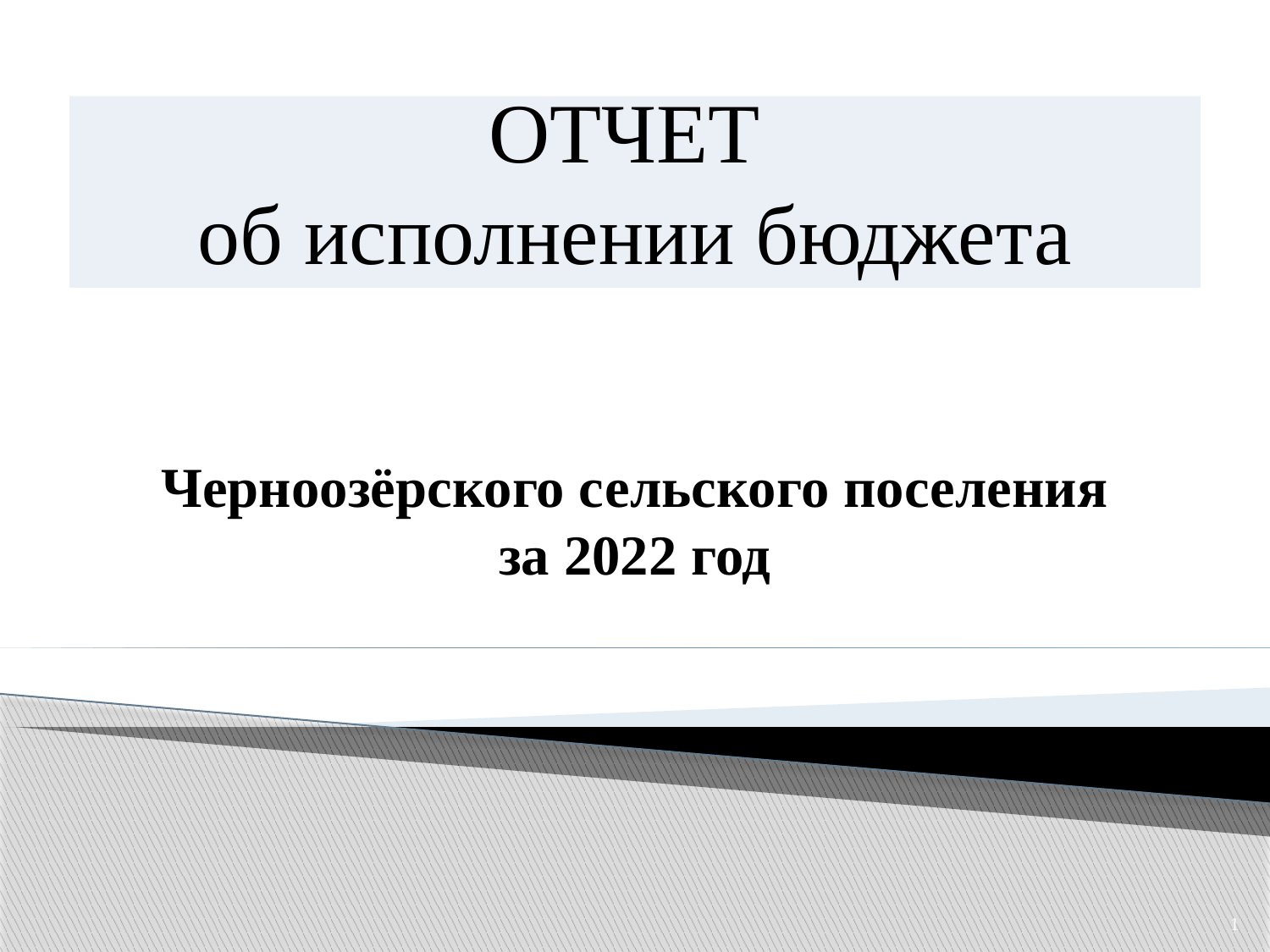

# ОТЧЕТ об исполнении бюджета
Черноозёрского сельского поселения
за 2022 год

1